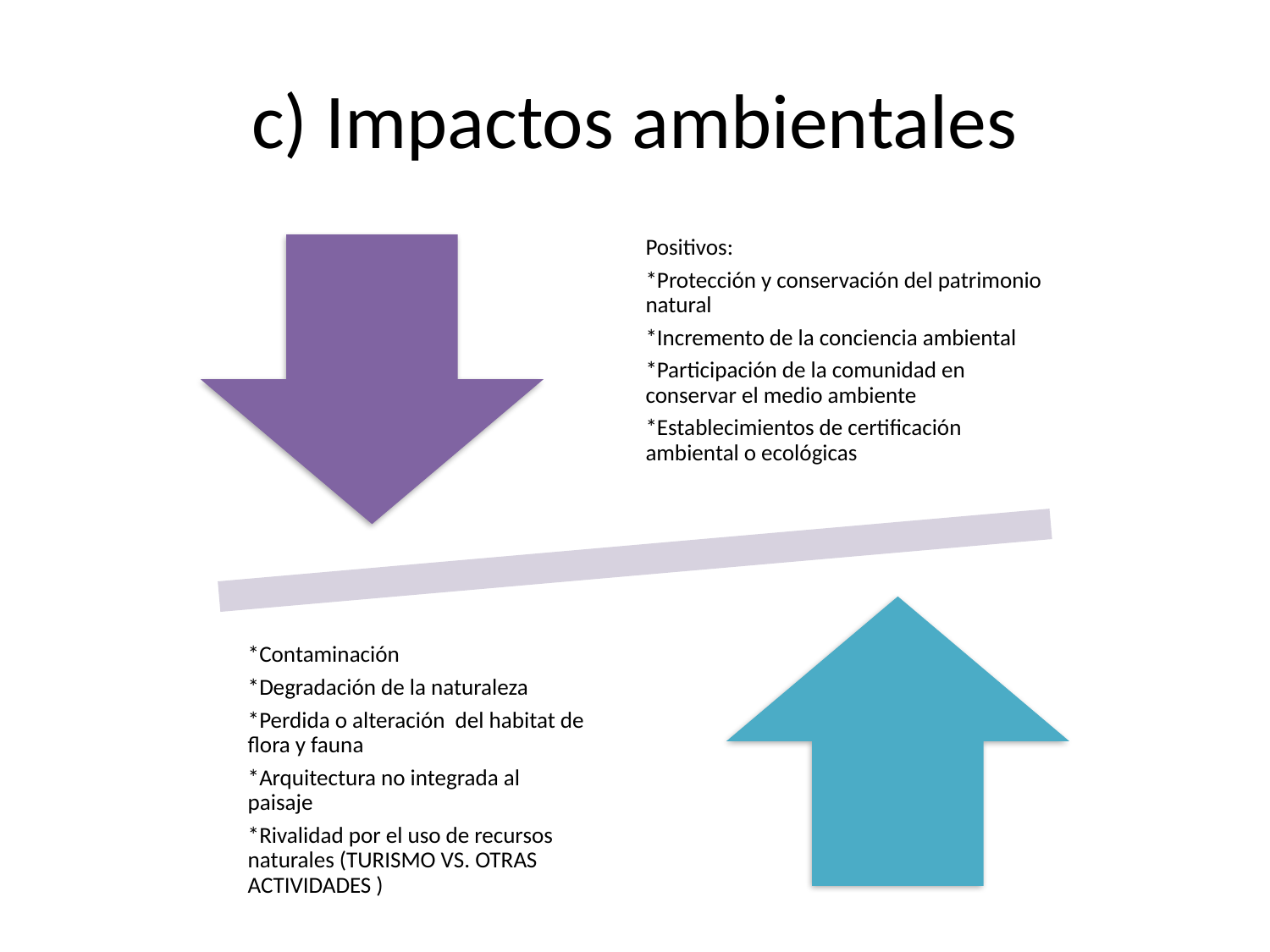

# c) Impactos ambientales
Positivos:
*Protección y conservación del patrimonio natural
*Incremento de la conciencia ambiental
*Participación de la comunidad en conservar el medio ambiente
*Establecimientos de certificación ambiental o ecológicas
*Contaminación
*Degradación de la naturaleza
*Perdida o alteración  del habitat de flora y fauna
*Arquitectura no integrada al paisaje
*Rivalidad por el uso de recursos naturales (TURISMO VS. OTRAS ACTIVIDADES )